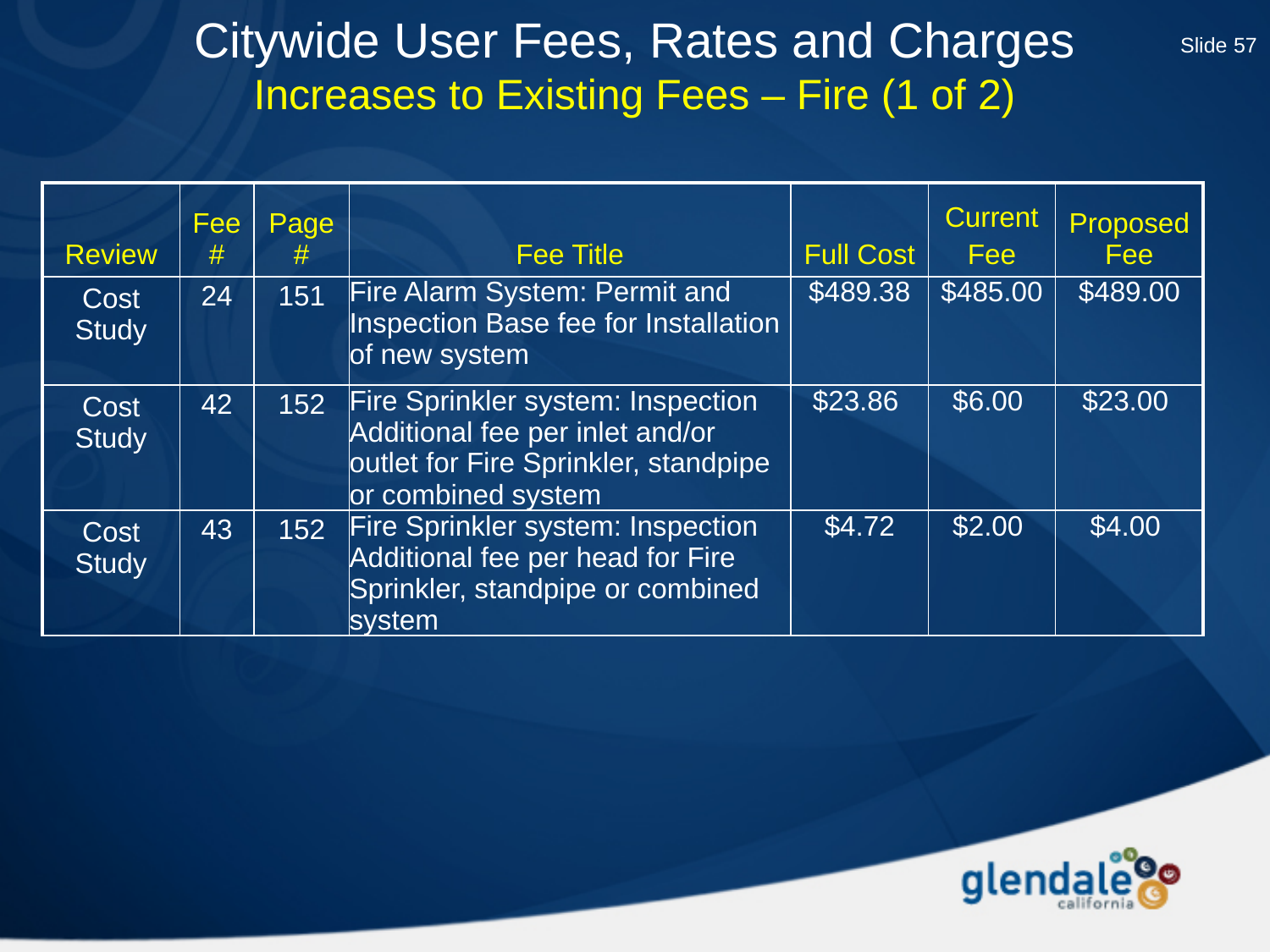

Citywide User Fees, Rates and Charges
Increases to Existing Fees – Fire (1 of 2)
Slide 57
| Review | Fee # | Page # | Fee Title | Full Cost | Current Fee | Proposed Fee |
| --- | --- | --- | --- | --- | --- | --- |
| Cost Study | 24 | 151 | Fire Alarm System: Permit and Inspection Base fee for Installation of new system | $489.38 | $485.00 | $489.00 |
| Cost Study | 42 | 152 | Fire Sprinkler system: Inspection Additional fee per inlet and/or outlet for Fire Sprinkler, standpipe or combined system | $23.86 | $6.00 | $23.00 |
| Cost Study | 43 | 152 | Fire Sprinkler system: Inspection Additional fee per head for Fire Sprinkler, standpipe or combined system | $4.72 | $2.00 | $4.00 |